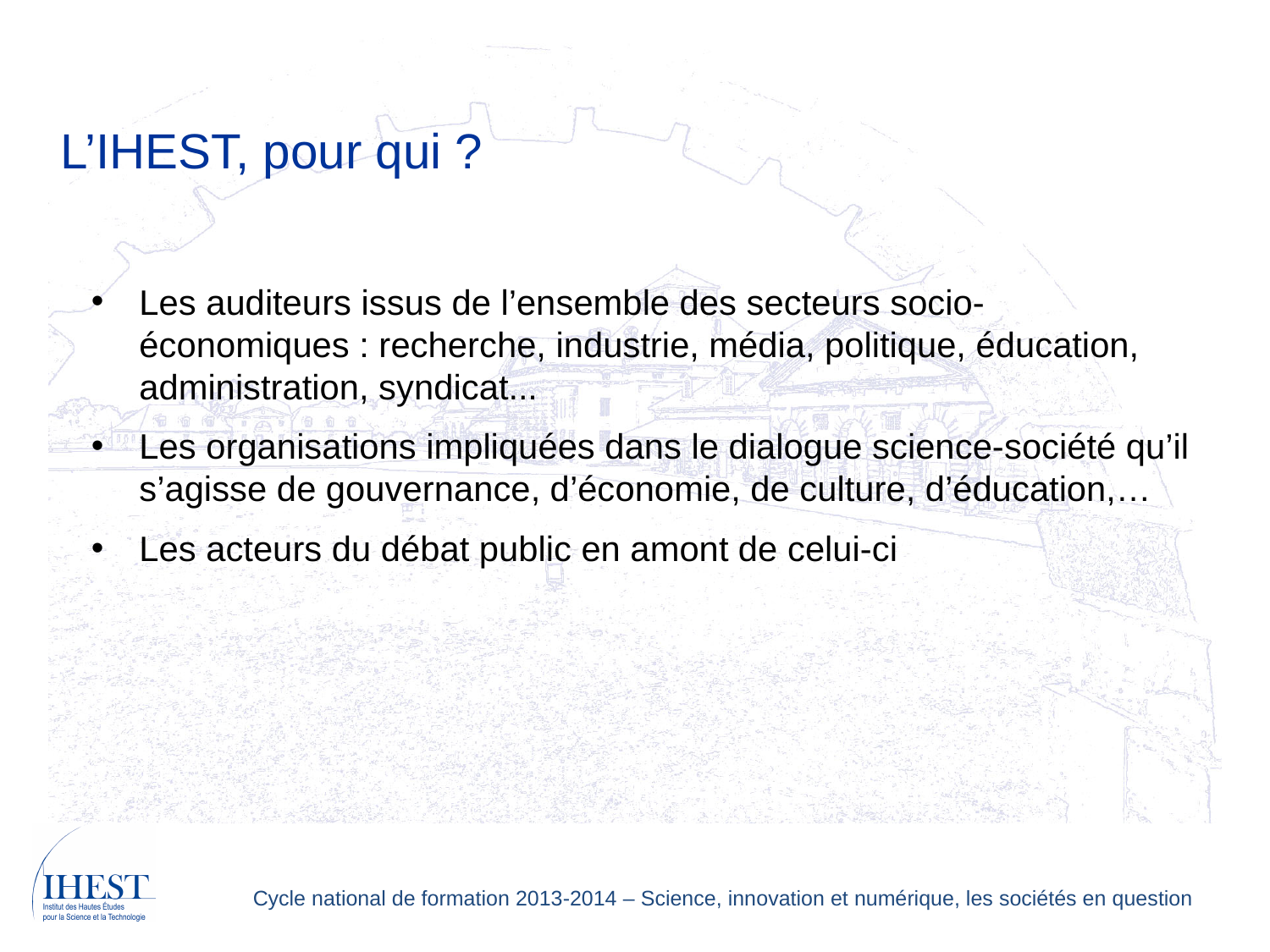

L’IHEST, pour qui ?
Les auditeurs issus de l’ensemble des secteurs socio-économiques : recherche, industrie, média, politique, éducation, administration, syndicat...
Les organisations impliquées dans le dialogue science-société qu’il s’agisse de gouvernance, d’économie, de culture, d’éducation,…
Les acteurs du débat public en amont de celui-ci